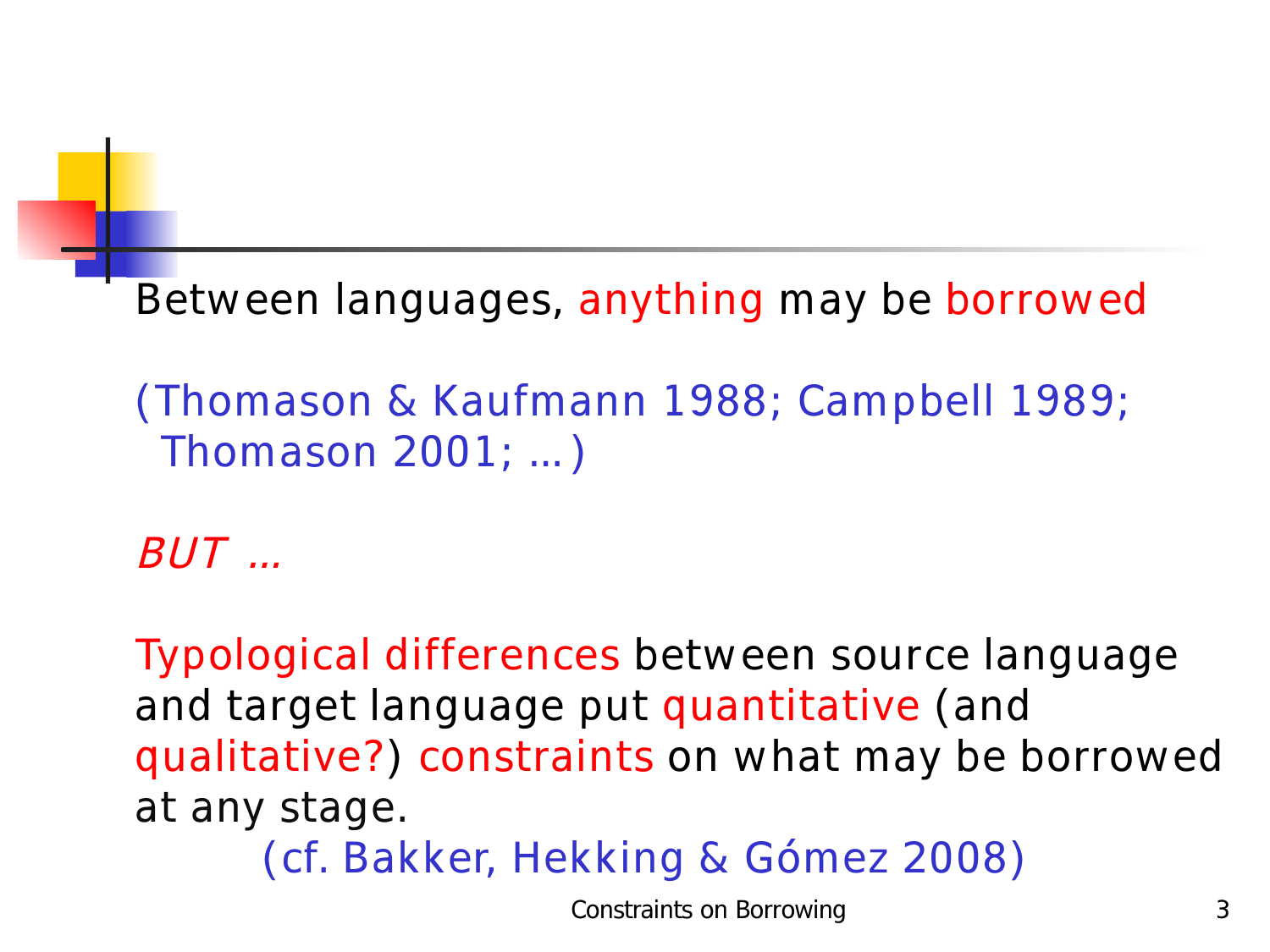

Between languages, anything may be borrowed

(Thomason & Kaufmann 1988; Campbell 1989;
  Thomason 2001; …)

BUT  …

Typological differences between source language
and target language put quantitative (and
qualitative?) constraints on what may be borrowed
at any stage.
	(cf. Bakker, Hekking & Gómez 2008)
Constraints on Borrowing
3